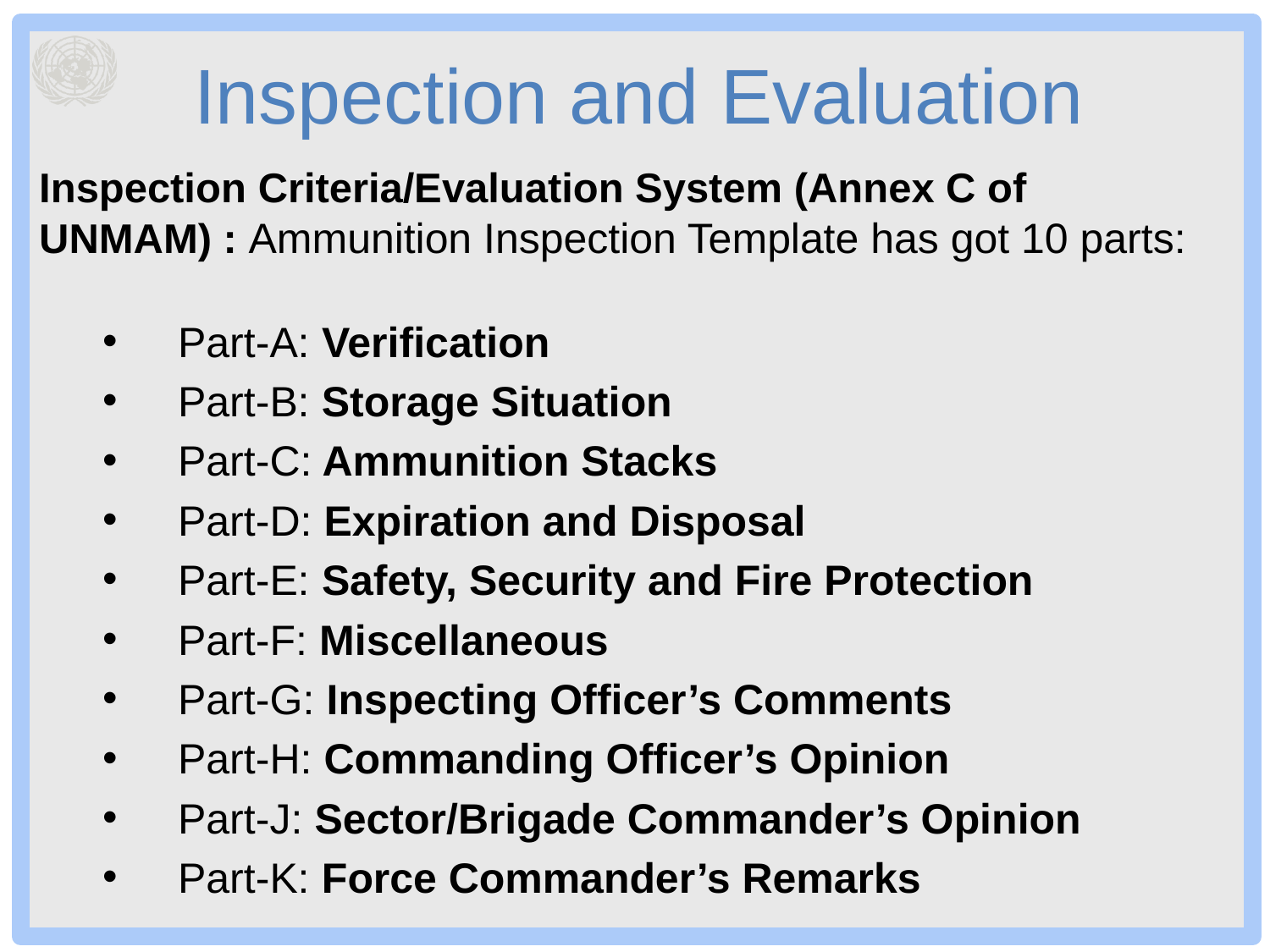

# Inspection and Evaluation
Inspection Criteria/Evaluation System (Annex C of UNMAM) : Ammunition Inspection Template has got 10 parts:

 Part-A: Verification
 Part-B: Storage Situation
 Part-C: Ammunition Stacks
 Part-D: Expiration and Disposal
 Part-E: Safety, Security and Fire Protection
 Part-F: Miscellaneous
 Part-G: Inspecting Officer’s Comments
 Part-H: Commanding Officer’s Opinion
 Part-J: Sector/Brigade Commander’s Opinion
 Part-K: Force Commander’s Remarks